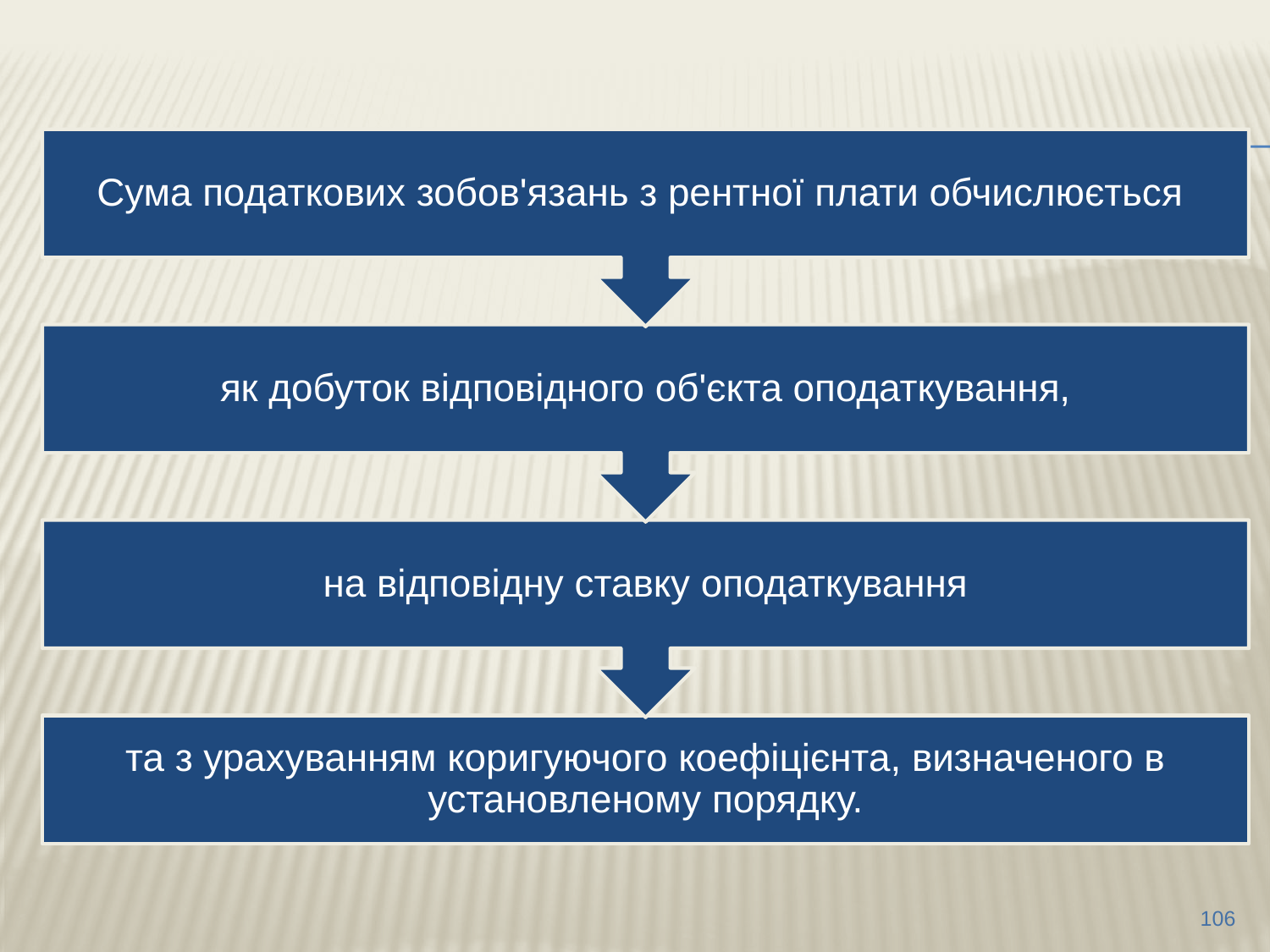

та з урахуванням коригуючого коефіцієнта, визначеного в установленому порядку.
на відповідну ставку оподаткування
як добуток відповідного об'єкта оподаткування,
Сума податкових зобов'язань з рентної плати обчислюється
106